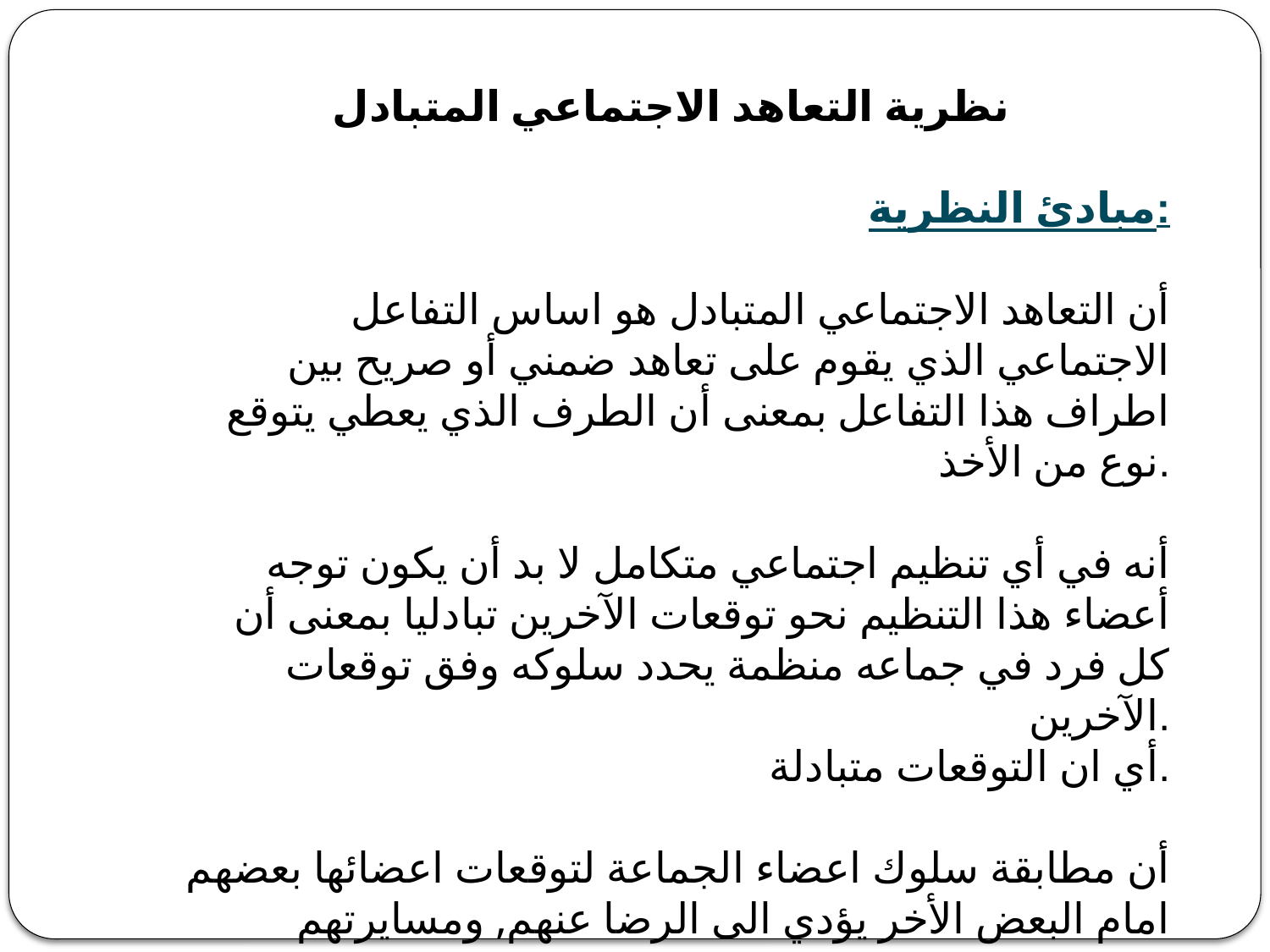

نظرية التعاهد الاجتماعي المتبادل

مبادئ النظرية:

أن التعاهد الاجتماعي المتبادل هو اساس التفاعل الاجتماعي الذي يقوم على تعاهد ضمني أو صريح بين اطراف هذا التفاعل بمعنى أن الطرف الذي يعطي يتوقع نوع من الأخذ.

أنه في أي تنظيم اجتماعي متكامل لا بد أن يكون توجه أعضاء هذا التنظيم نحو توقعات الآخرين تبادليا بمعنى أن كل فرد في جماعه منظمة يحدد سلوكه وفق توقعات الآخرين.
أي ان التوقعات متبادلة.

أن مطابقة سلوك اعضاء الجماعة لتوقعات اعضائها بعضهم امام البعض الأخر يؤدي الى الرضا عنهم, ومسايرتهم لتوقعات وقيم ومعايير الجماعة.